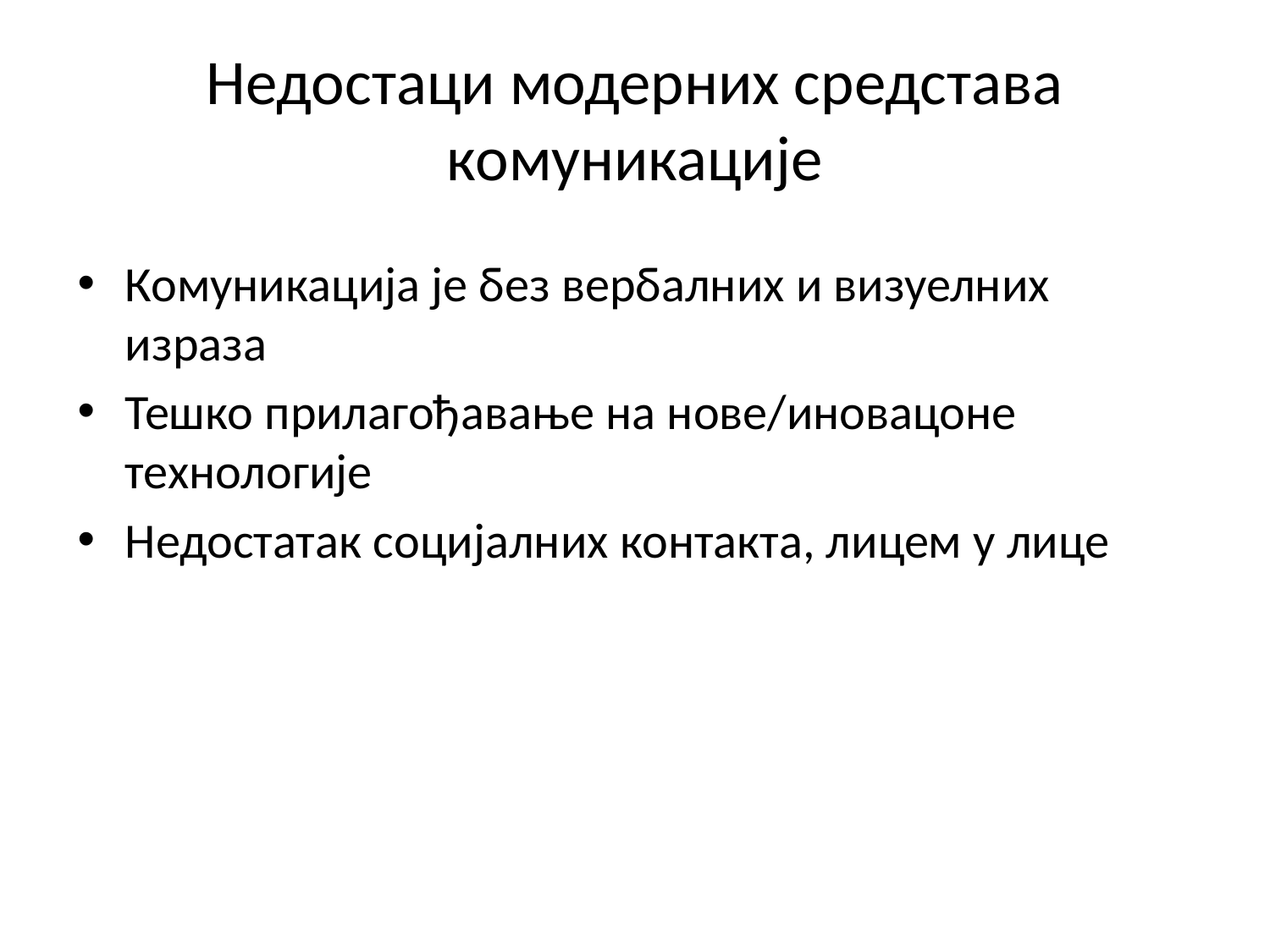

# Недостаци модерних средстава комуникације
Комуникација је без вербалних и визуелних израза
Тешко прилагођавање на нове/иновацоне технологије
Недостатак социјалних контакта, лицем у лице